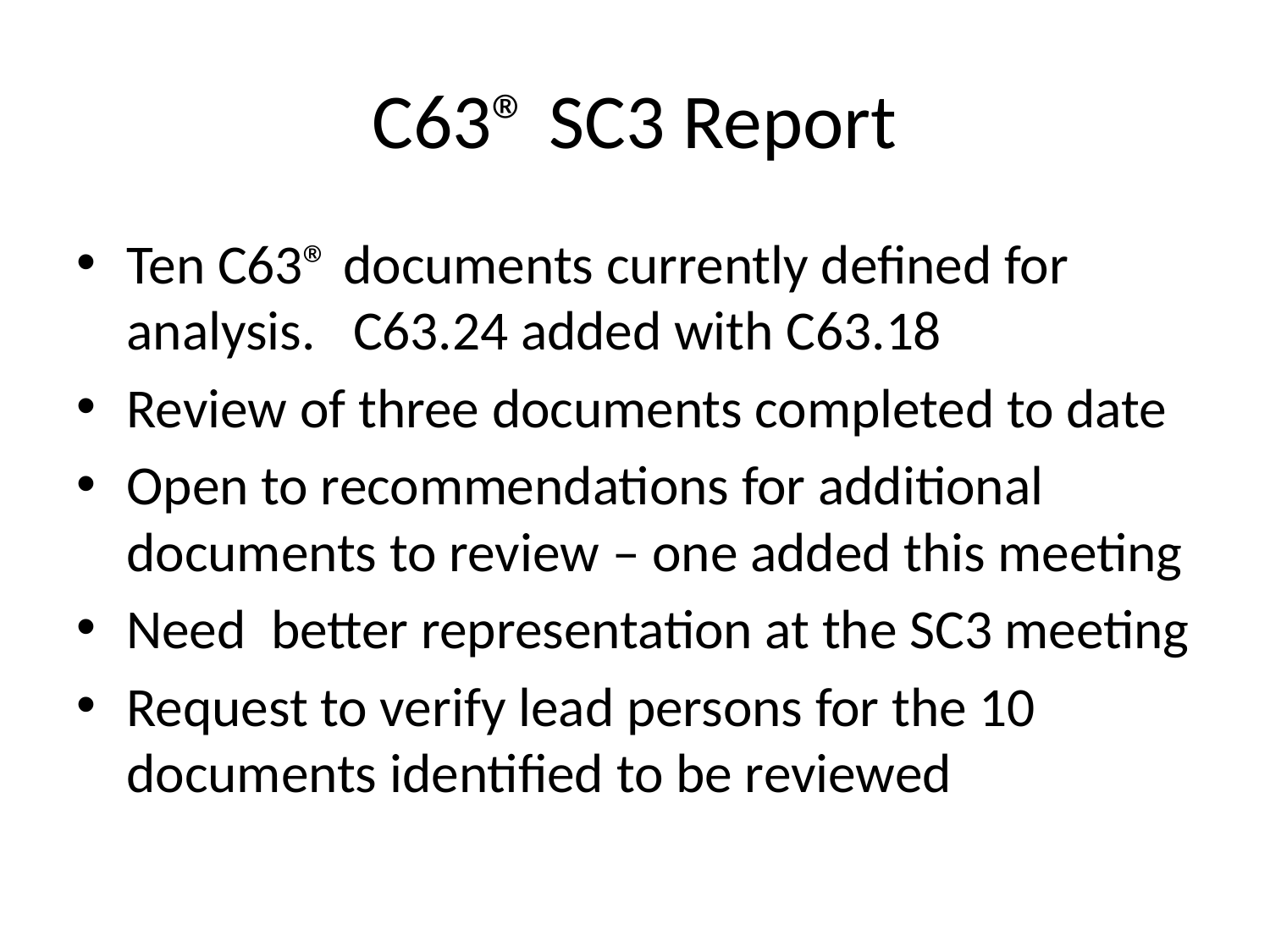

# C63® SC3 Report
Ten C63® documents currently defined for analysis.   C63.24 added with C63.18
Review of three documents completed to date
Open to recommendations for additional documents to review – one added this meeting
Need  better representation at the SC3 meeting
Request to verify lead persons for the 10 documents identified to be reviewed